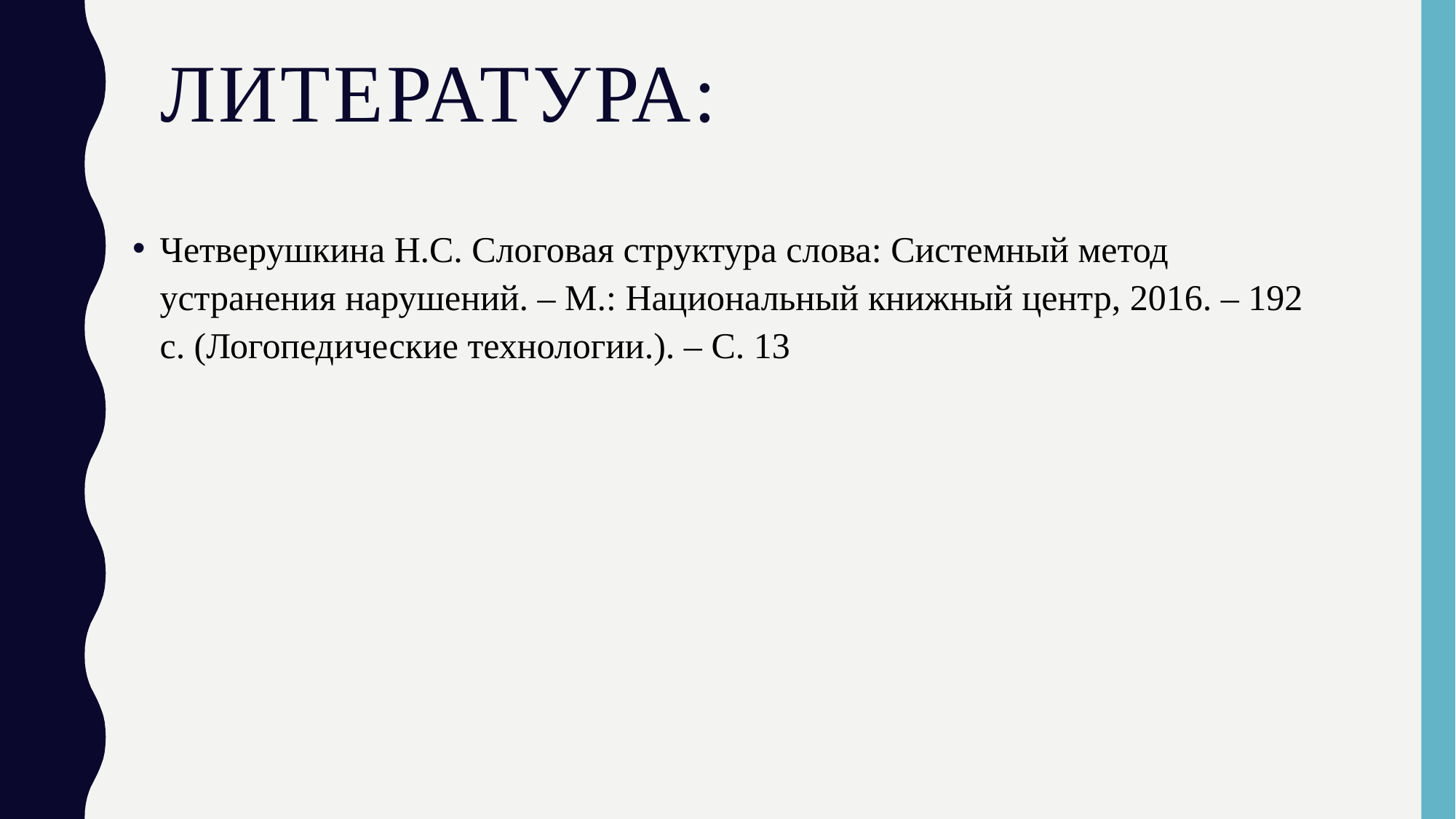

# Литература:
Четверушкина Н.С. Слоговая структура слова: Системный метод устранения нарушений. – М.: Национальный книжный центр, 2016. – 192 с. (Логопедические технологии.). – С. 13